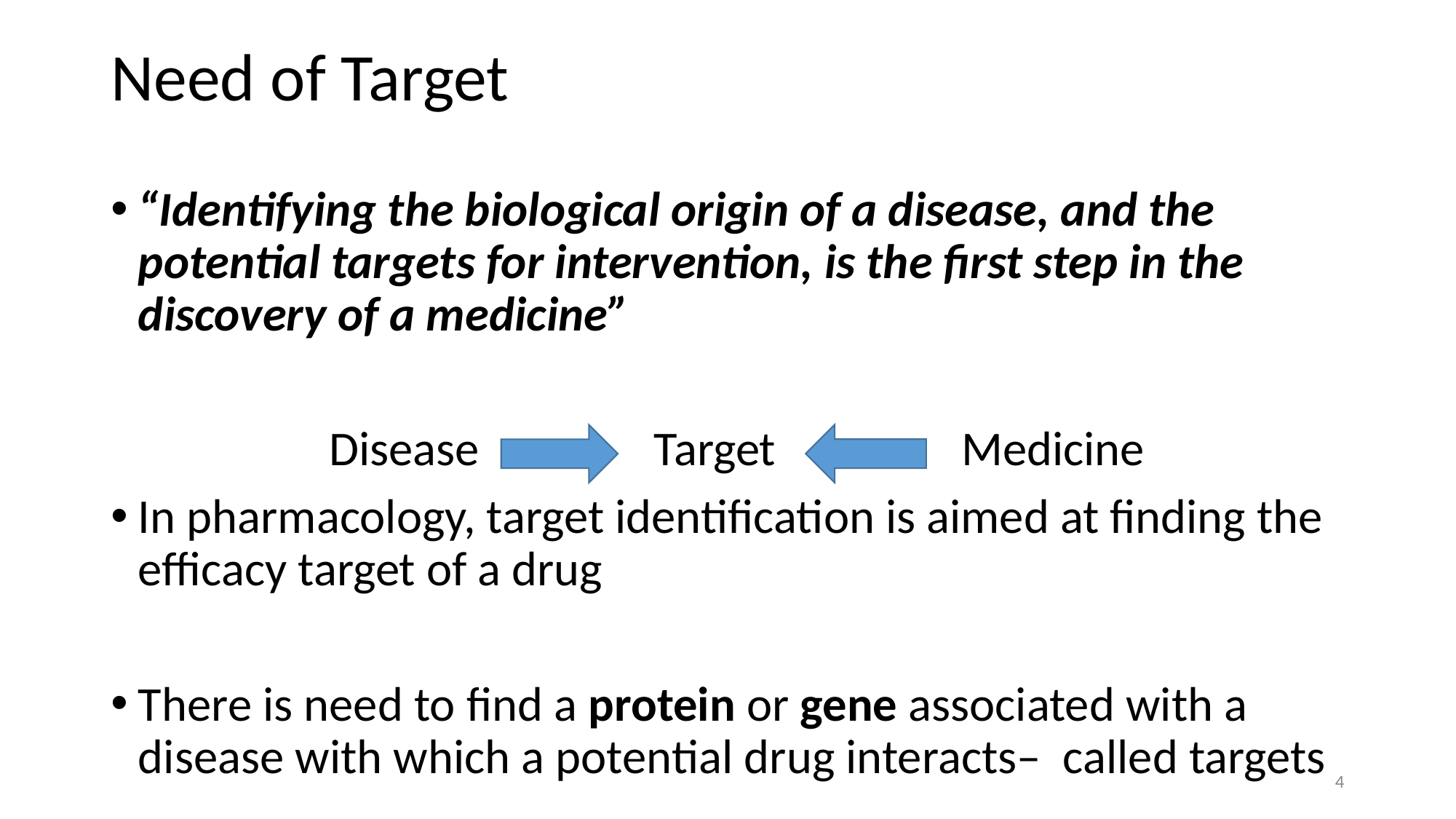

# Need of Target
“Identifying the biological origin of a disease, and the potential targets for intervention, is the first step in the discovery of a medicine”

		Disease                Target                 Medicine
In pharmacology, target identification is aimed at finding the efficacy target of a drug

There is need to find a protein or gene associated with a disease with which a potential drug interacts–  called targets

4